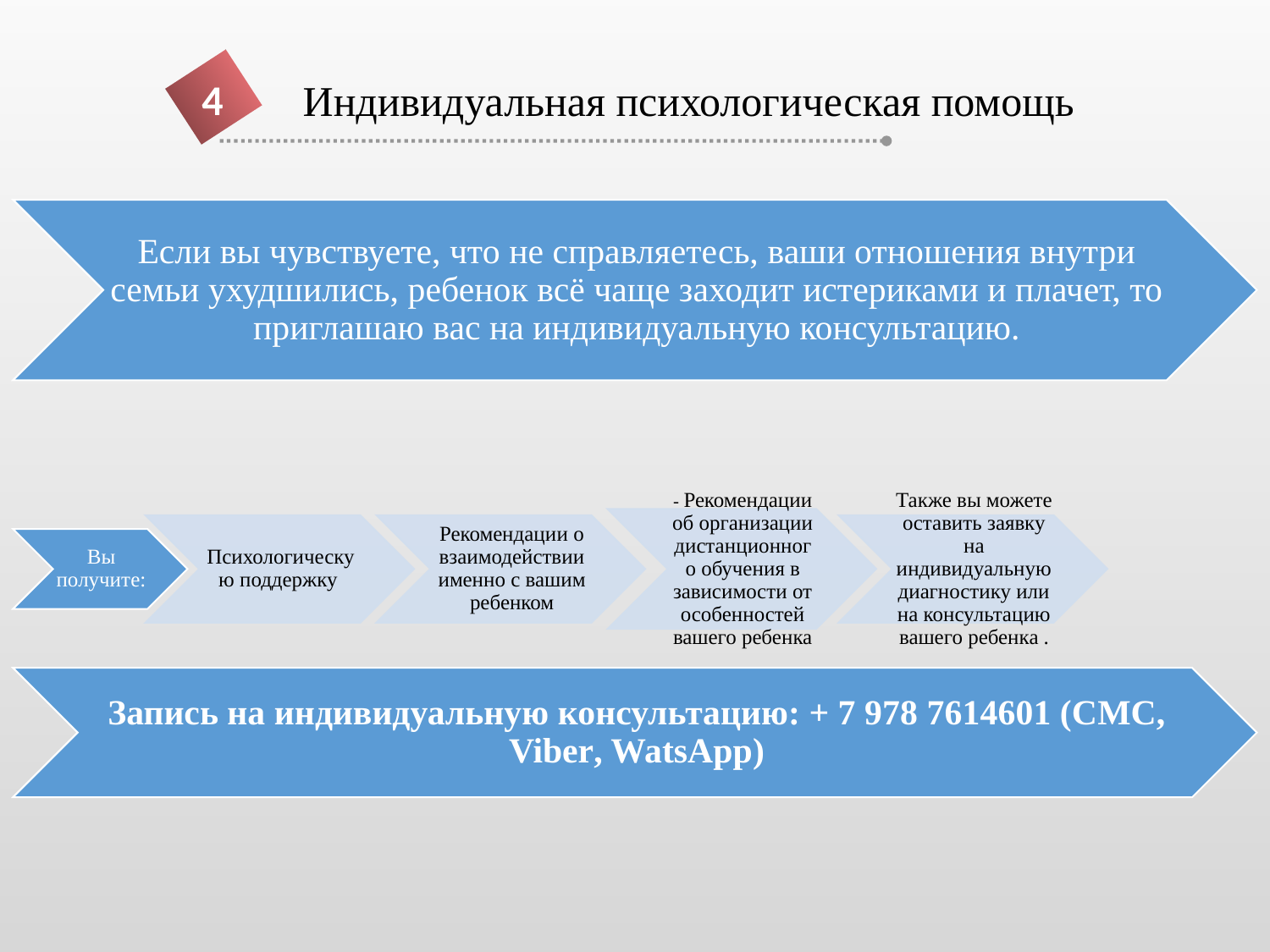

#

4
Индивидуальная психологическая помощь

Если вы чувствуете, что не справляетесь, ваши отношения внутри семьи ухудшились, ребенок всё чаще заходит истериками и плачет, то приглашаю вас на индивидуальную консультацию.
Вы получите:
Психологическую поддержку
Рекомендации о взаимодействии именно с вашим ребенком
- Рекомендации об организации дистанционного обучения в зависимости от особенностей вашего ребенка
Также вы можете оставить заявку на индивидуальную диагностику или на консультацию вашего ребенка .
Запись на индивидуальную консультацию: + 7 978 7614601 (СМС, Viber, WatsApp)